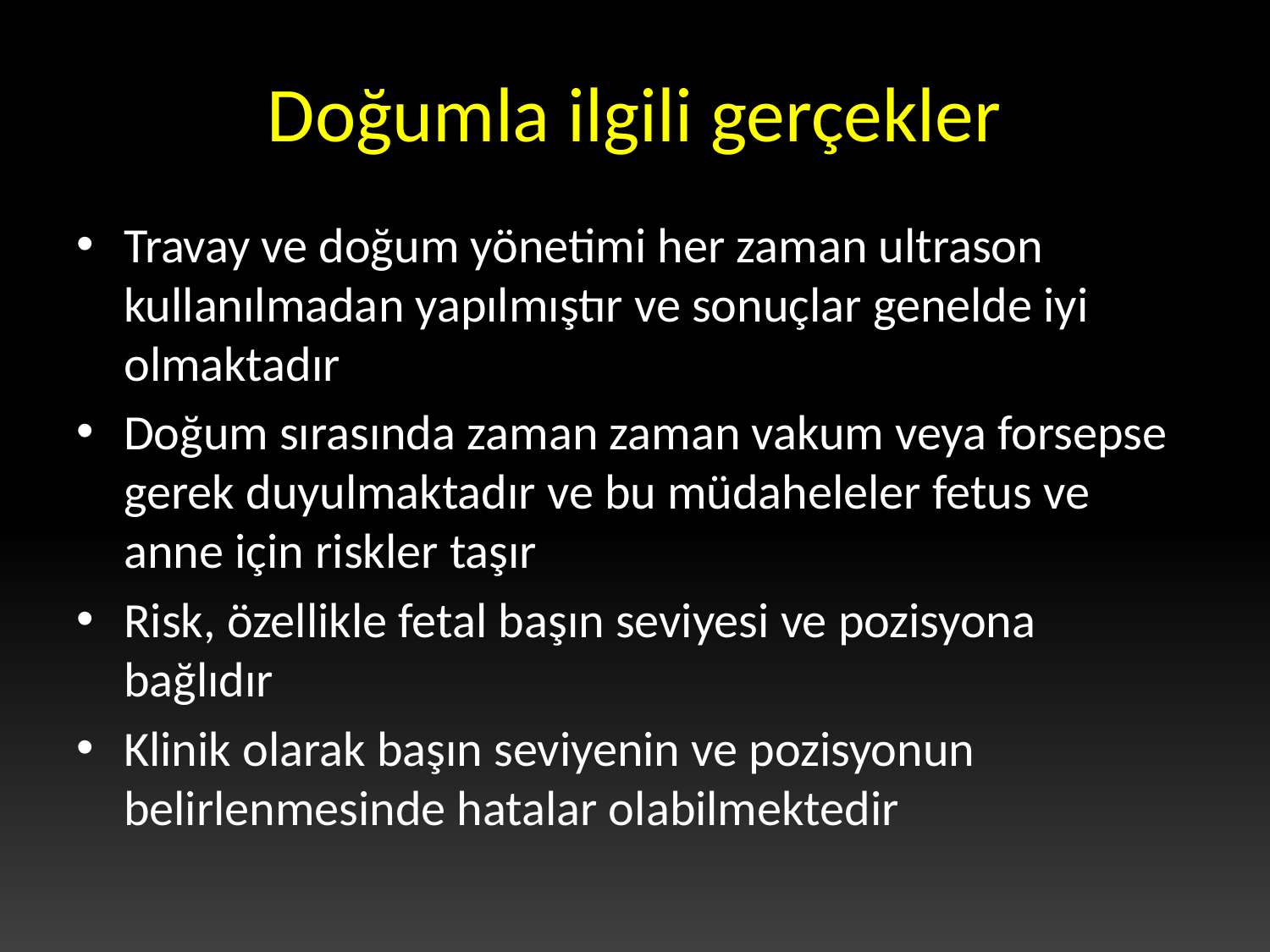

# Doğumla ilgili gerçekler
Travay ve doğum yönetimi her zaman ultrason kullanılmadan yapılmıştır ve sonuçlar genelde iyi olmaktadır
Doğum sırasında zaman zaman vakum veya forsepse gerek duyulmaktadır ve bu müdaheleler fetus ve anne için riskler taşır
Risk, özellikle fetal başın seviyesi ve pozisyona  bağlıdır
Klinik olarak başın seviyenin ve pozisyonun belirlenmesinde hatalar olabilmektedir